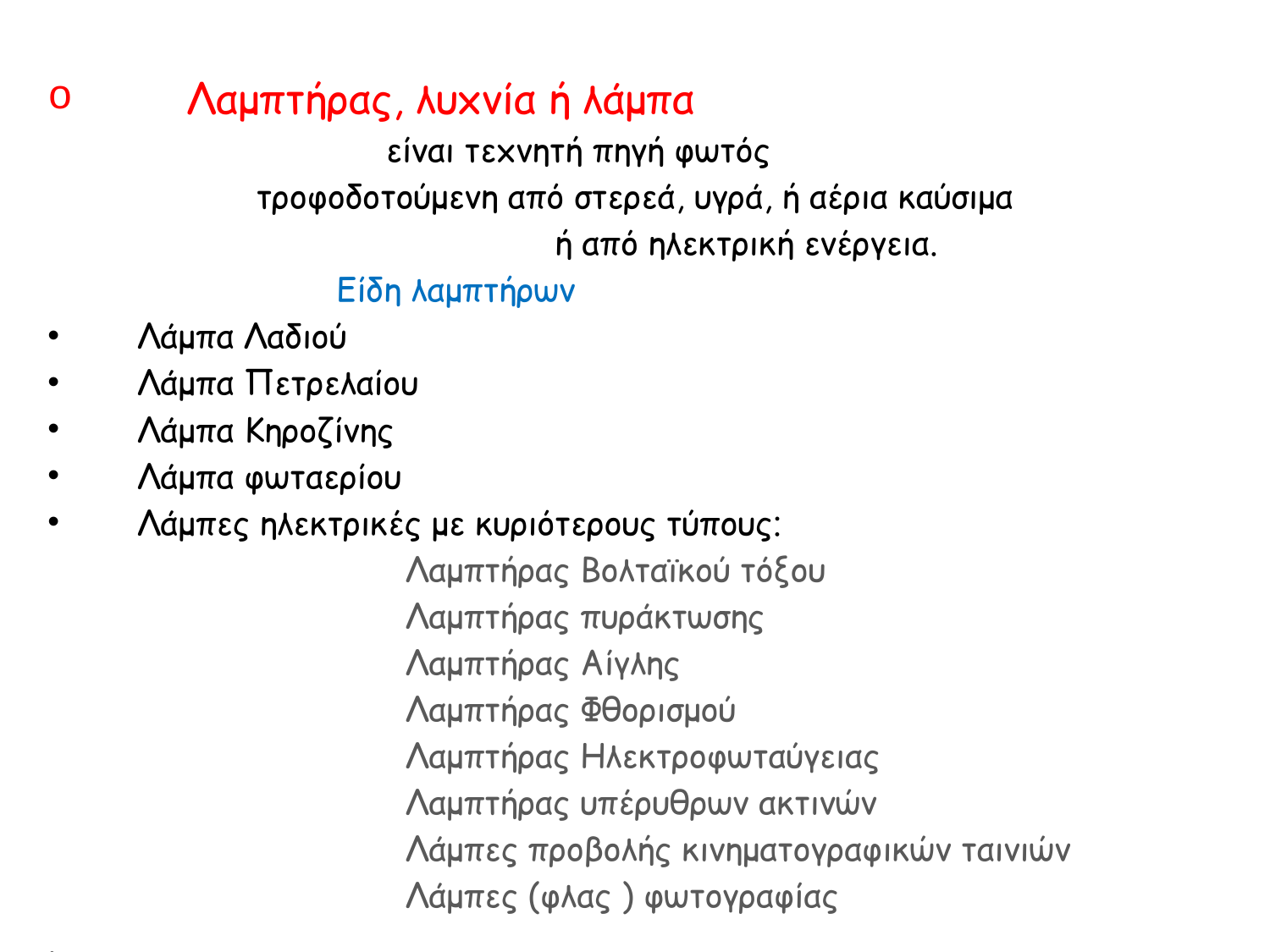

#
        Λαμπτήρας, λυχνία ή λάμπα
                                  είναι τεχνητή πηγή φωτός
                     τροφοδοτούμενη από στερεά, υγρά, ή αέρια καύσιμα
                                                   ή από ηλεκτρική ενέργεια.
                             Είδη λαμπτήρων
     Λάμπα Λαδιού
     Λάμπα Πετρελαίου
     Λάμπα Κηροζίνης
     Λάμπα φωταερίου
     Λάμπες ηλεκτρικές με κυριότερους τύπους:
                                    Λαμπτήρας Βολταϊκού τόξου
                                    Λαμπτήρας πυράκτωσης
                                    Λαμπτήρας Αίγλης
                                    Λαμπτήρας Φθορισμού
                                    Λαμπτήρας Ηλεκτροφωταύγειας
                                    Λαμπτήρας υπέρυθρων ακτινών
                                    Λάμπες προβολής κινηματογραφικών ταινιών
                                    Λάμπες (φλας ) φωτογραφίας
.